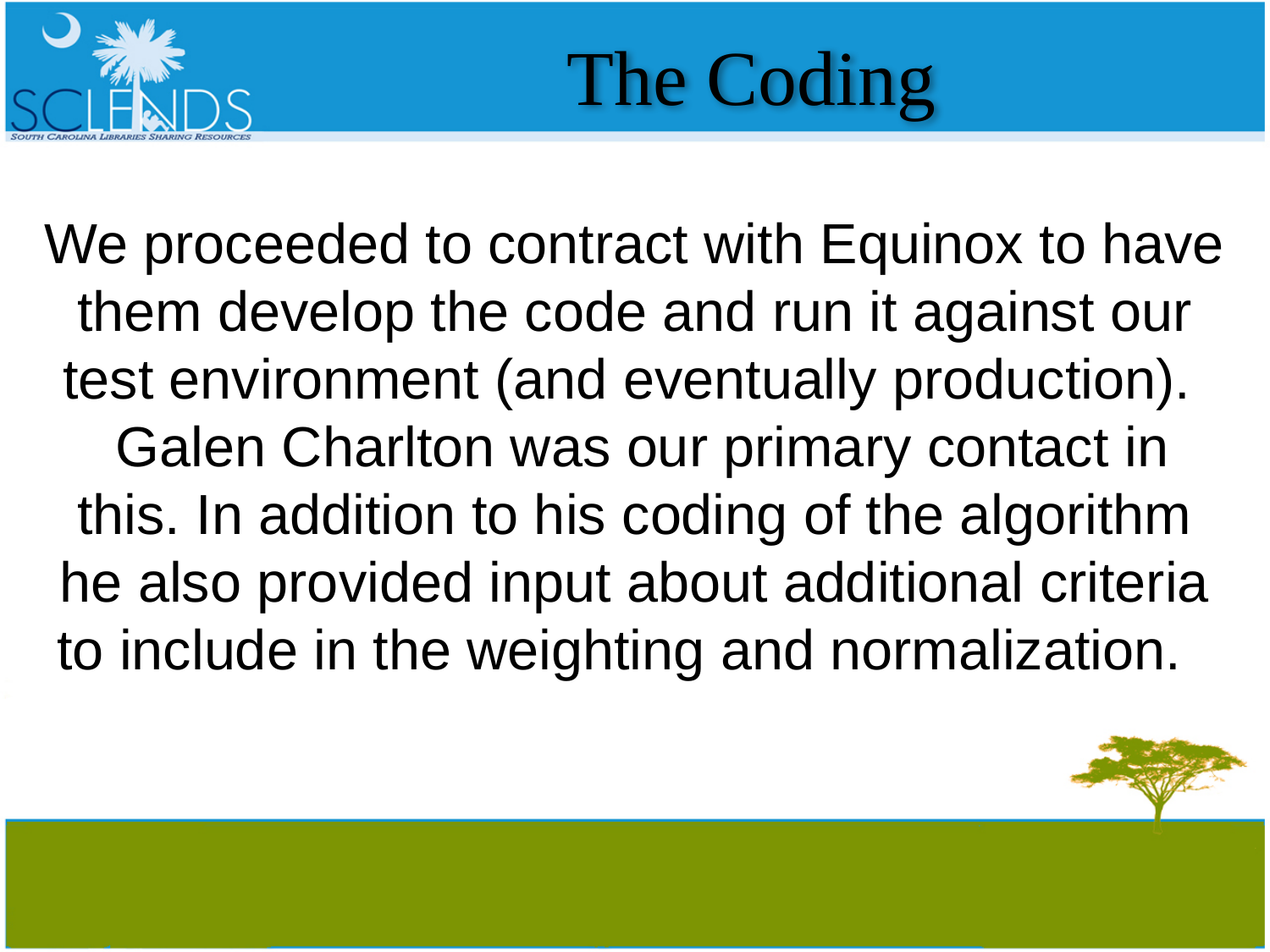

# The Coding
We proceeded to contract with Equinox to have them develop the code and run it against our test environment (and eventually production).
 Galen Charlton was our primary contact in this. In addition to his coding of the algorithm he also provided input about additional criteria to include in the weighting and normalization.